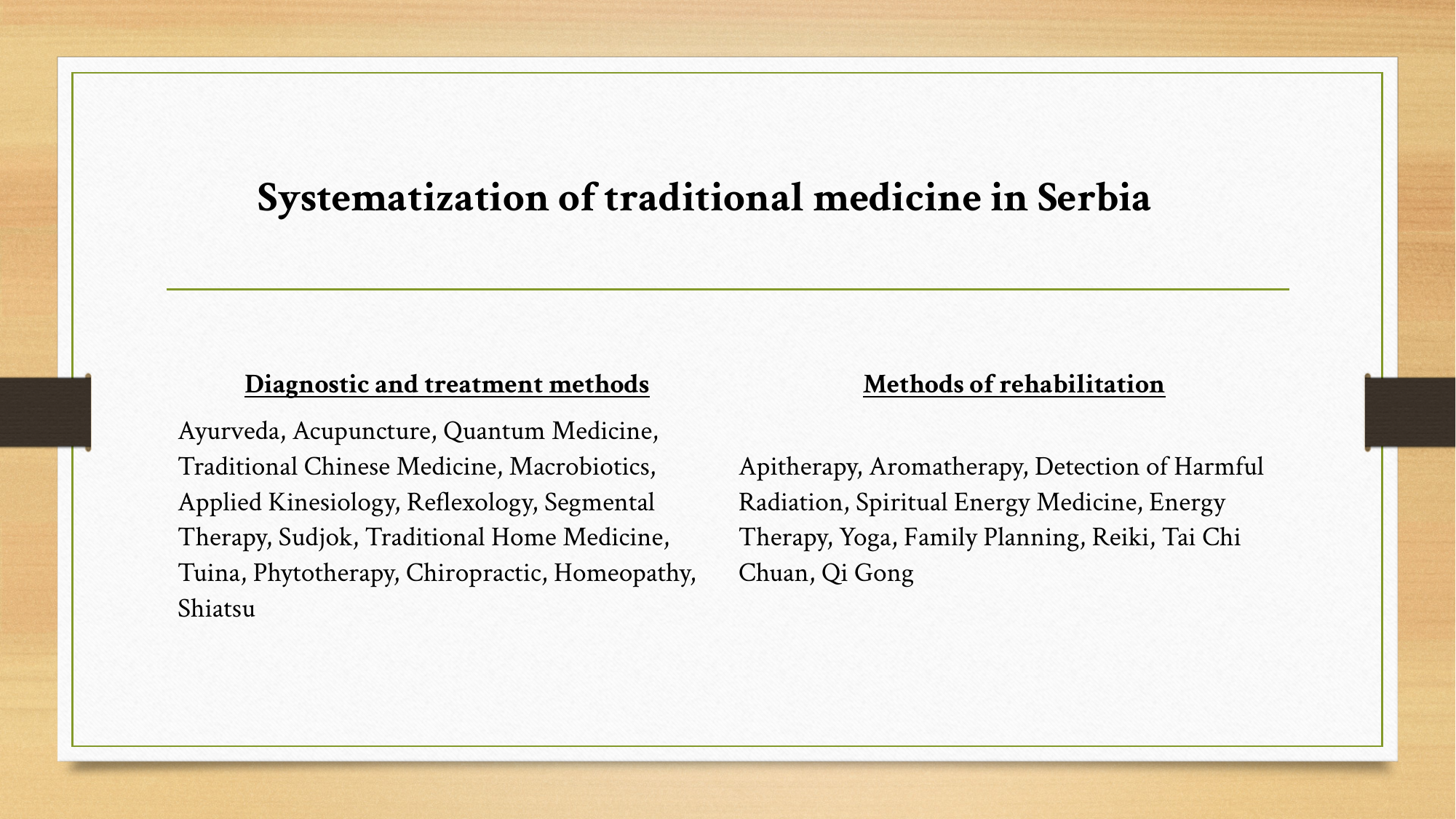

Systematization of traditional medicine in Serbia
| Diagnostic and treatment methods | Methods of rehabilitation |
| --- | --- |
| Ayurveda, Acupuncture, Quantum Medicine, Traditional Chinese Medicine, Macrobiotics, Applied Kinesiology, Reflexology, Segmental Therapy, Sudjok, Traditional Home Medicine, Tuina, Phytotherapy, Chiropractic, Homeopathy, Shiatsu | Apitherapy, Aromatherapy, Detection of Harmful Radiation, Spiritual Energy Medicine, Energy Therapy, Yoga, Family Planning, Reiki, Tai Chi Chuan, Qi Gong |